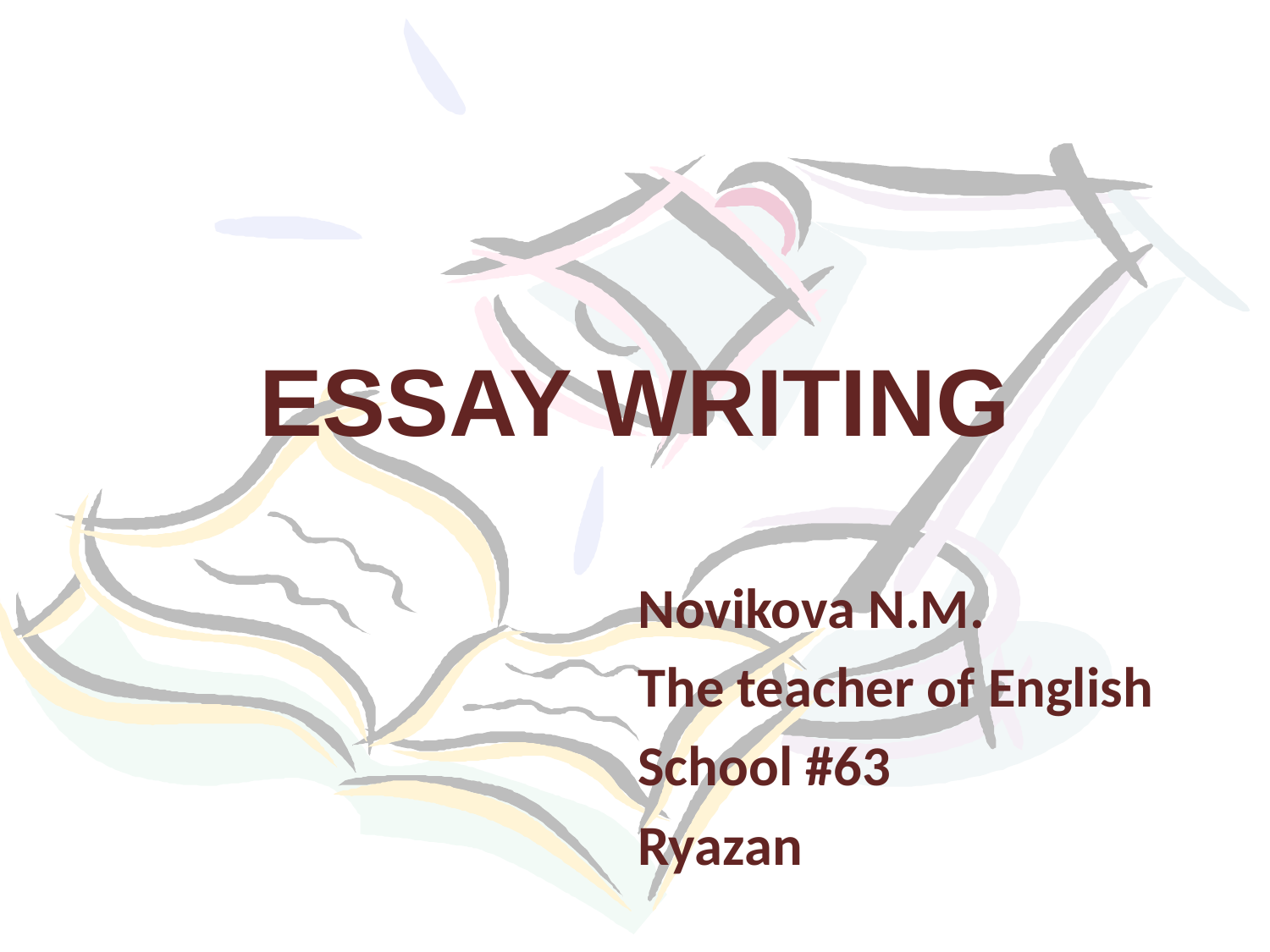

# ESSAY WRITING
Novikova N.M.
The teacher of English
School #63
Ryazan